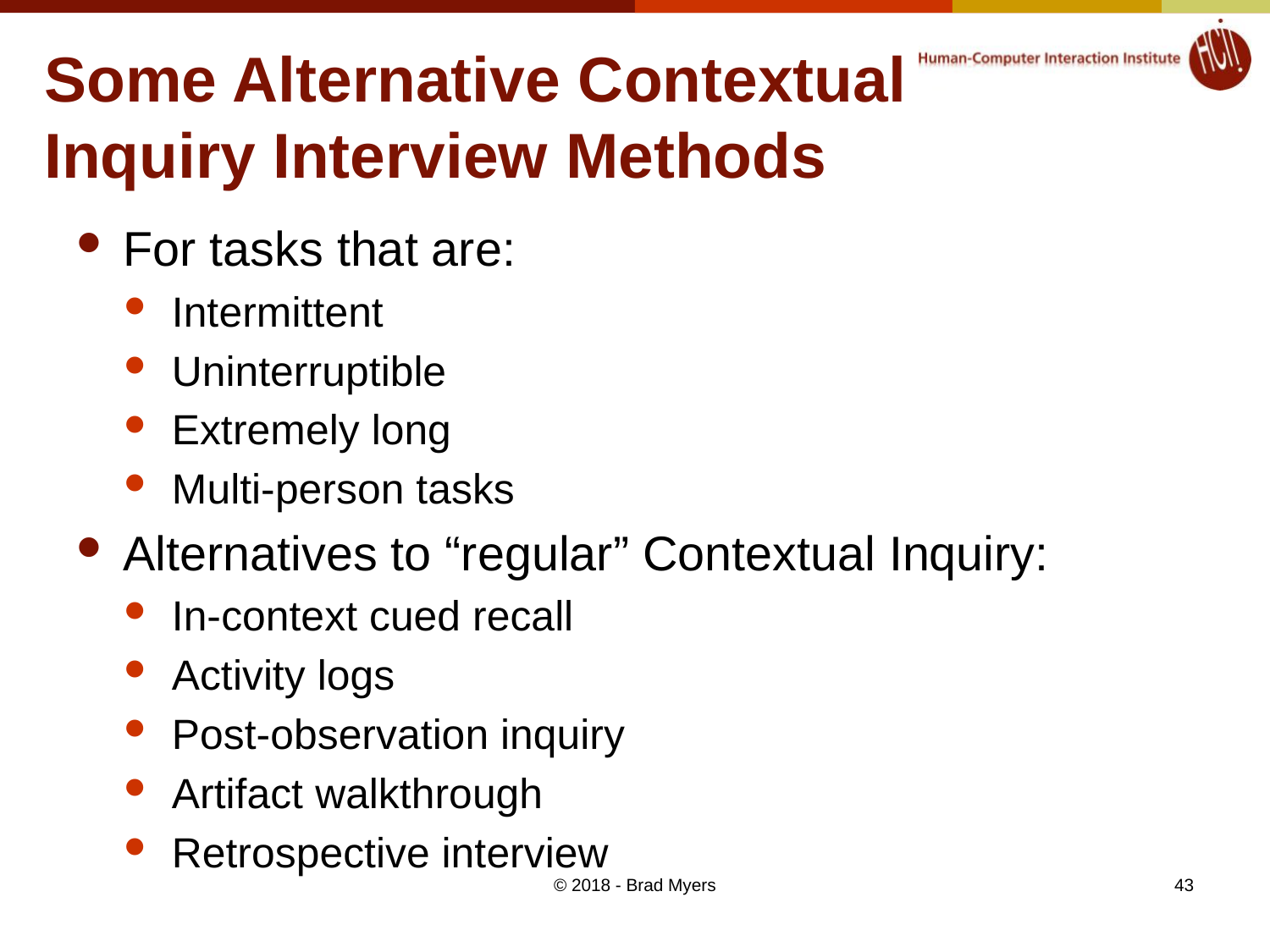

# Some Alternative Contextual Inquiry Interview Methods
For tasks that are:
Intermittent
Uninterruptible
Extremely long
Multi-person tasks
Alternatives to “regular” Contextual Inquiry:
In-context cued recall
Activity logs
Post-observation inquiry
Artifact walkthrough
Retrospective interview

© 2018 - Brad Myers
43